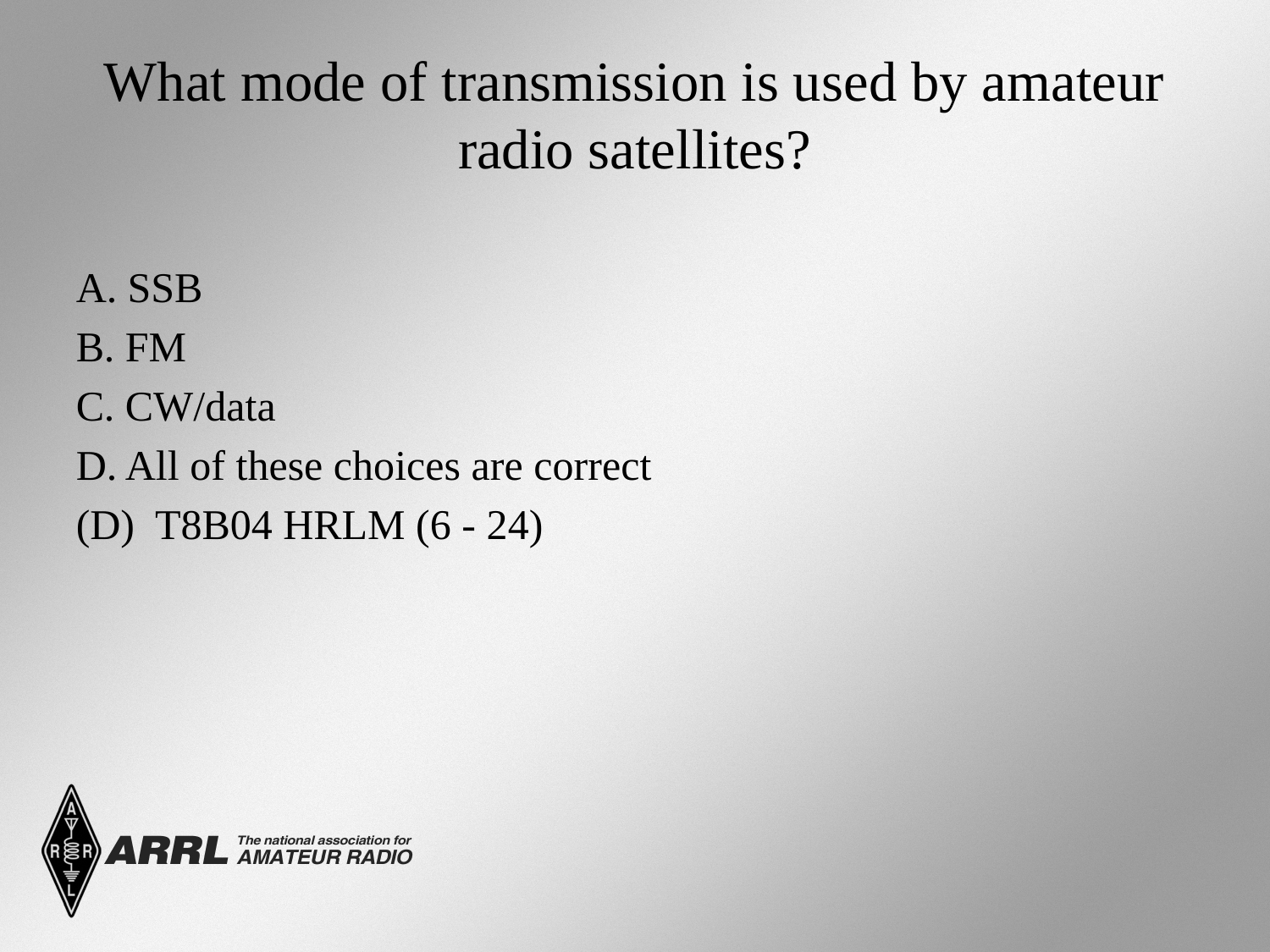

# What mode of transmission is used by amateur radio satellites?
A. SSB
B. FM
C. CW/data
D. All of these choices are correct
(D)  T8B04 HRLM (6 - 24)